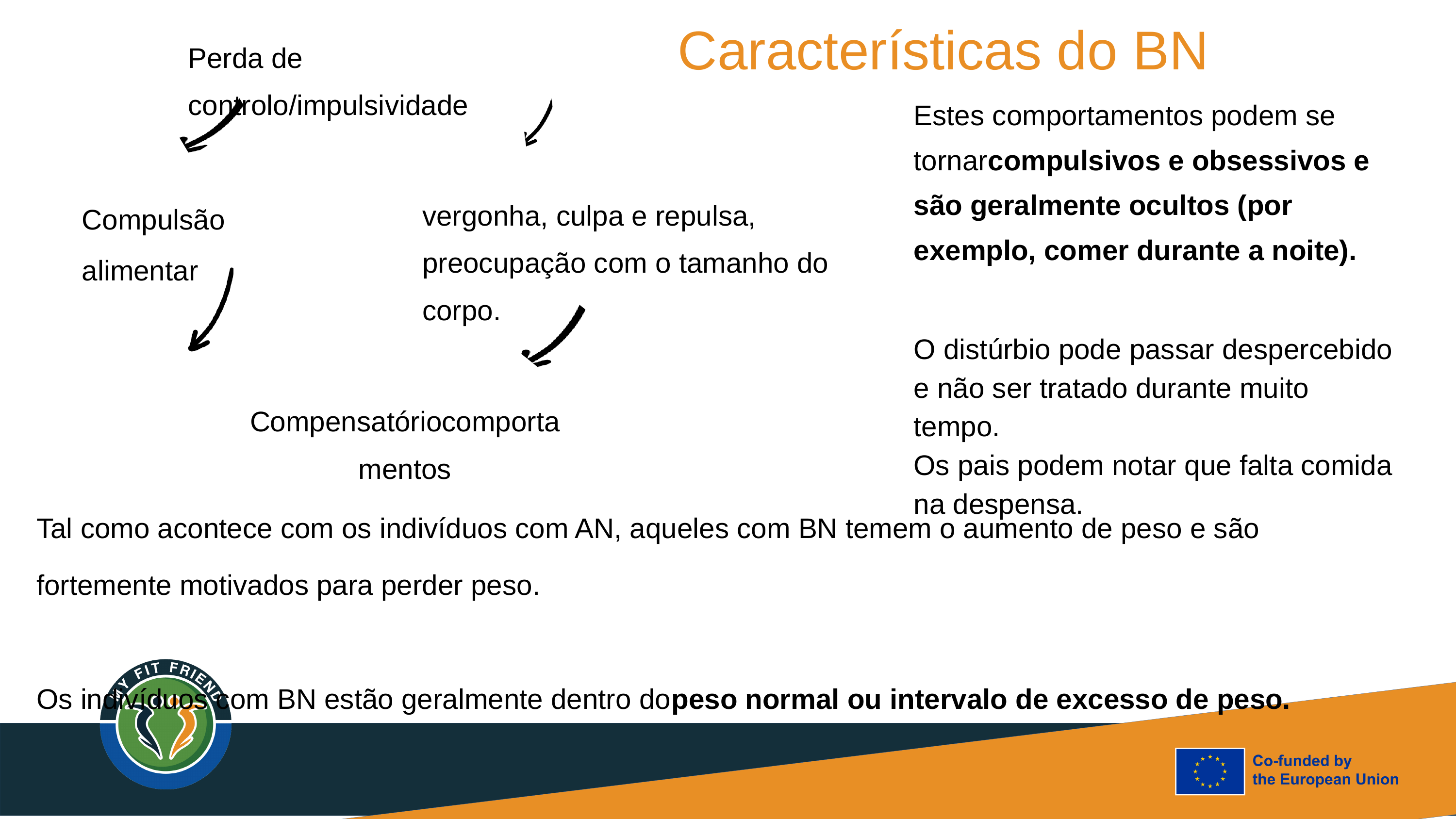

Características do BN
Perda de controlo/impulsividade

Estes comportamentos podem se tornarcompulsivos e obsessivos e são geralmente ocultos (por exemplo, comer durante a noite).

vergonha, culpa e repulsa, preocupação com o tamanho do corpo.
Compulsão alimentar

O distúrbio pode passar despercebido e não ser tratado durante muito tempo.
Os pais podem notar que falta comida na despensa.

Compensatóriocomportamentos
Tal como acontece com os indivíduos com AN, aqueles com BN temem o aumento de peso e são fortemente motivados para perder peso.

Os indivíduos com BN estão geralmente dentro dopeso normal ou intervalo de excesso de peso.